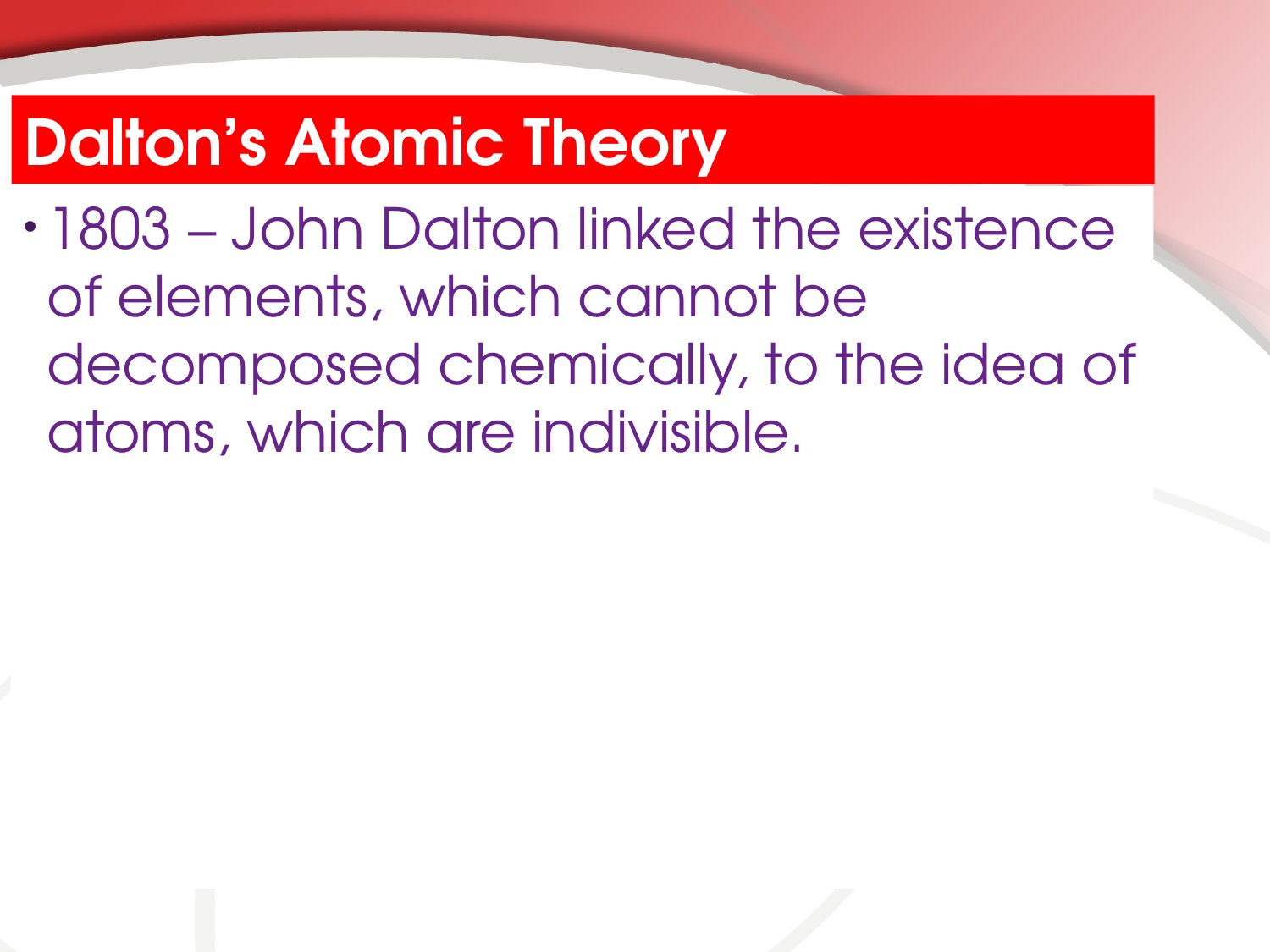

# Dalton’s Atomic Theory
1803 – John Dalton linked the existence of elements, which cannot be decomposed chemically, to the idea of atoms, which are indivisible.